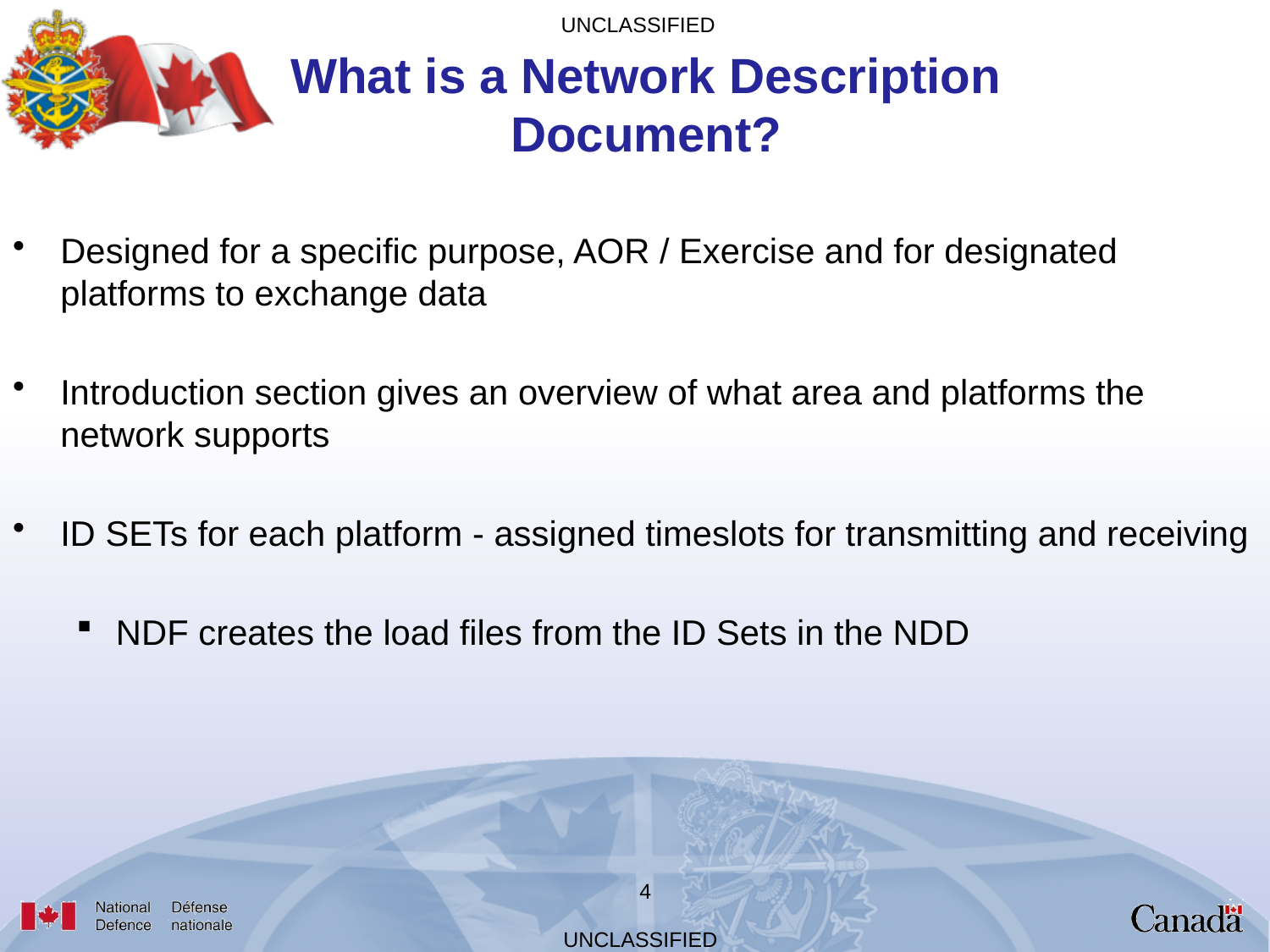

# What is a Network Description Document?
Designed for a specific purpose, AOR / Exercise and for designated platforms to exchange data​

Introduction section gives an overview of what area and platforms the network supports​
​
ID SETs for each platform - assigned timeslots for transmitting and receiving​
​
NDF creates the load files from the ID Sets in the NDD​